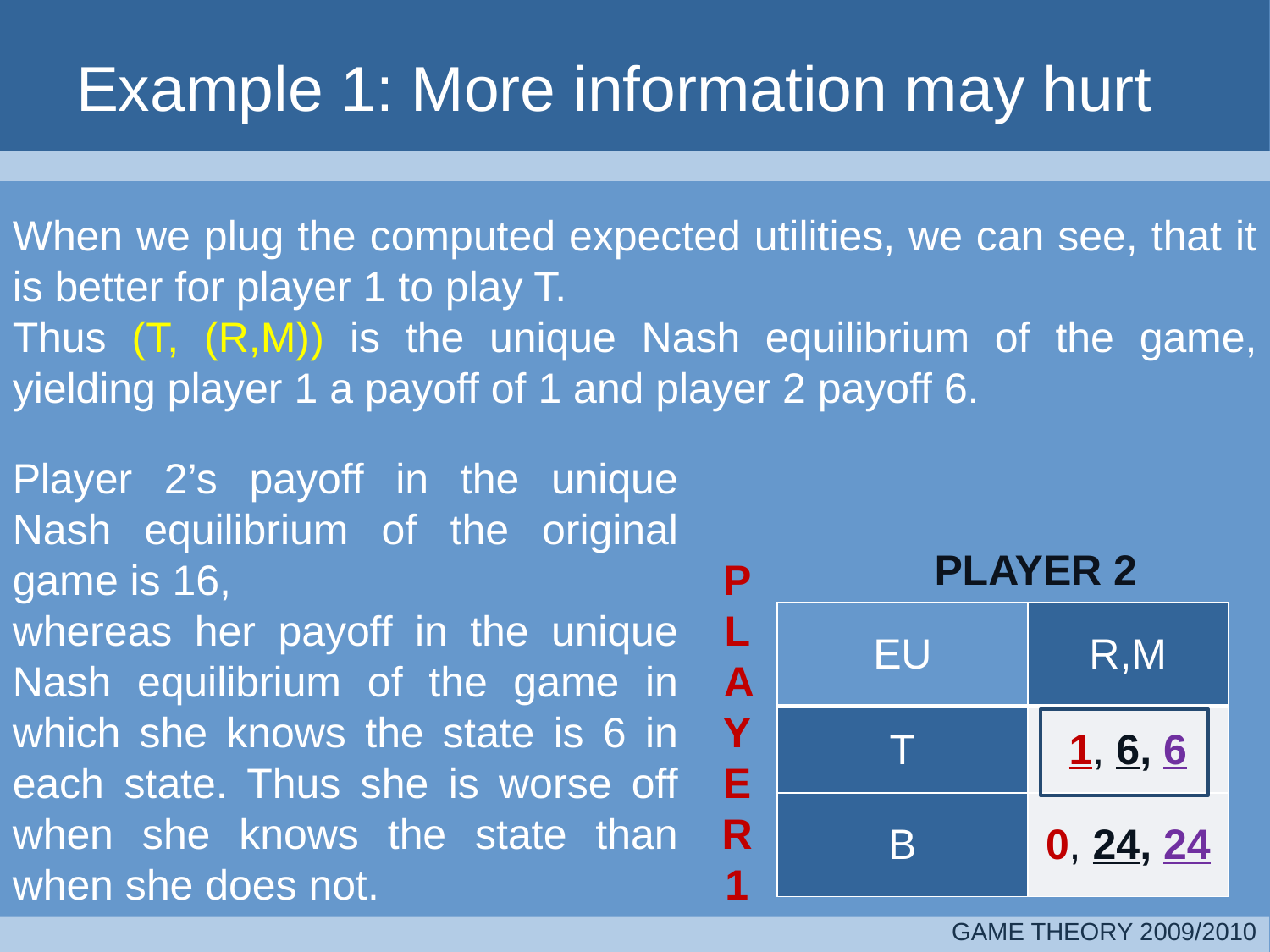

# Example 1: More information may hurt
When we plug the computed expected utilities, we can see, that it is better for player 1 to play T.
Thus (T, (R,M)) is the unique Nash equilibrium of the game, yielding player 1 a payoff of 1 and player 2 payoff 6.
Player 2’s payoff in the unique Nash equilibrium of the original game is 16,
whereas her payoff in the unique Nash equilibrium of the game in which she knows the state is 6 in each state. Thus she is worse off when she knows the state than when she does not.

PLAYER 2
P L AYE R1
| EU | R,M |
| --- | --- |
| T | 1, 6, 6 |
| B | 0, 24, 24 |

GAME THEORY 2009/2010